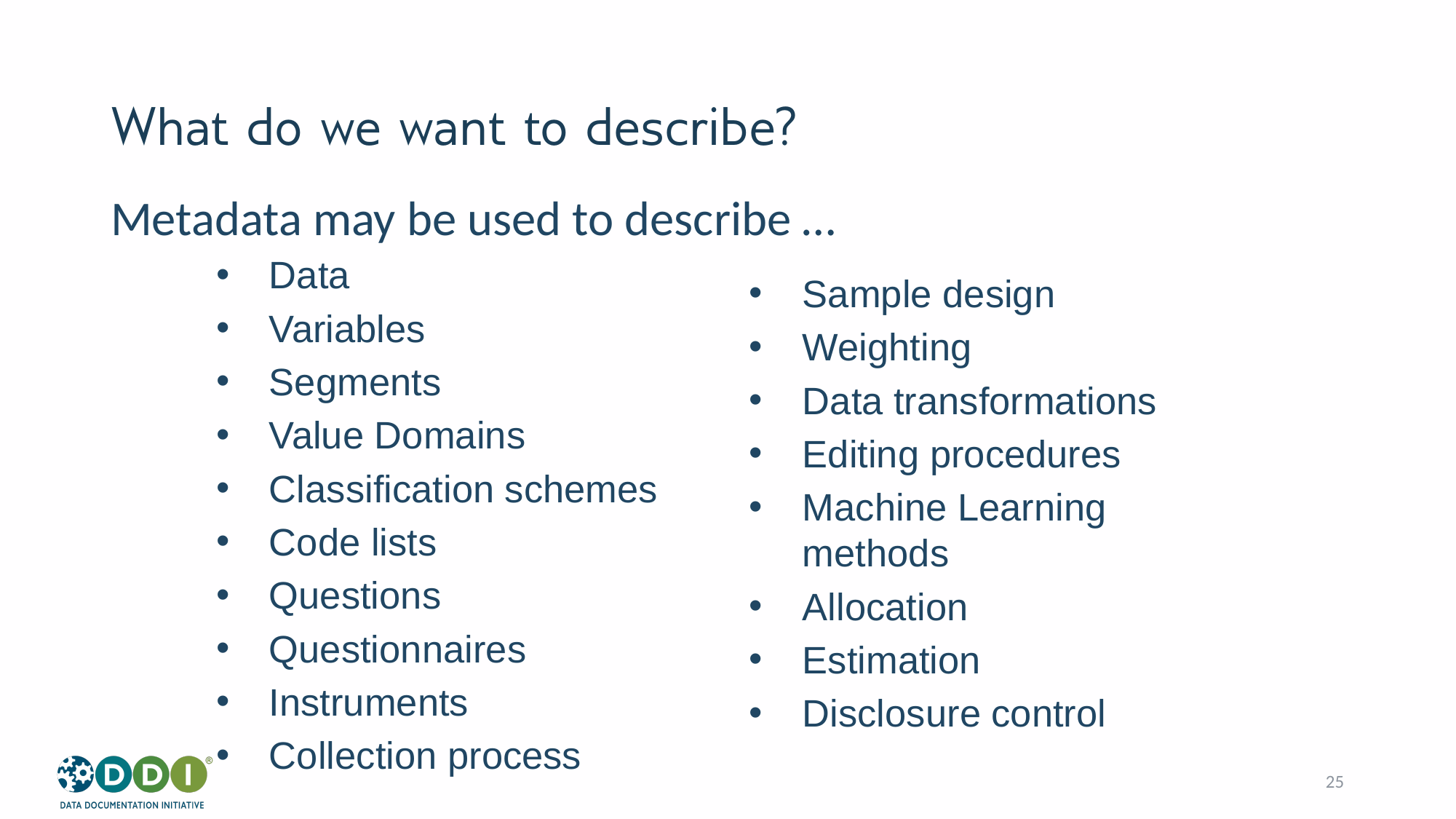

# What do we want to describe?
Metadata may be used to describe …
Data
Variables
Segments
Value Domains
Classification schemes
Code lists
Questions
Questionnaires
Instruments
Collection process
Sample design
Weighting
Data transformations
Editing procedures
Machine Learning methods
Allocation
Estimation
Disclosure control

25